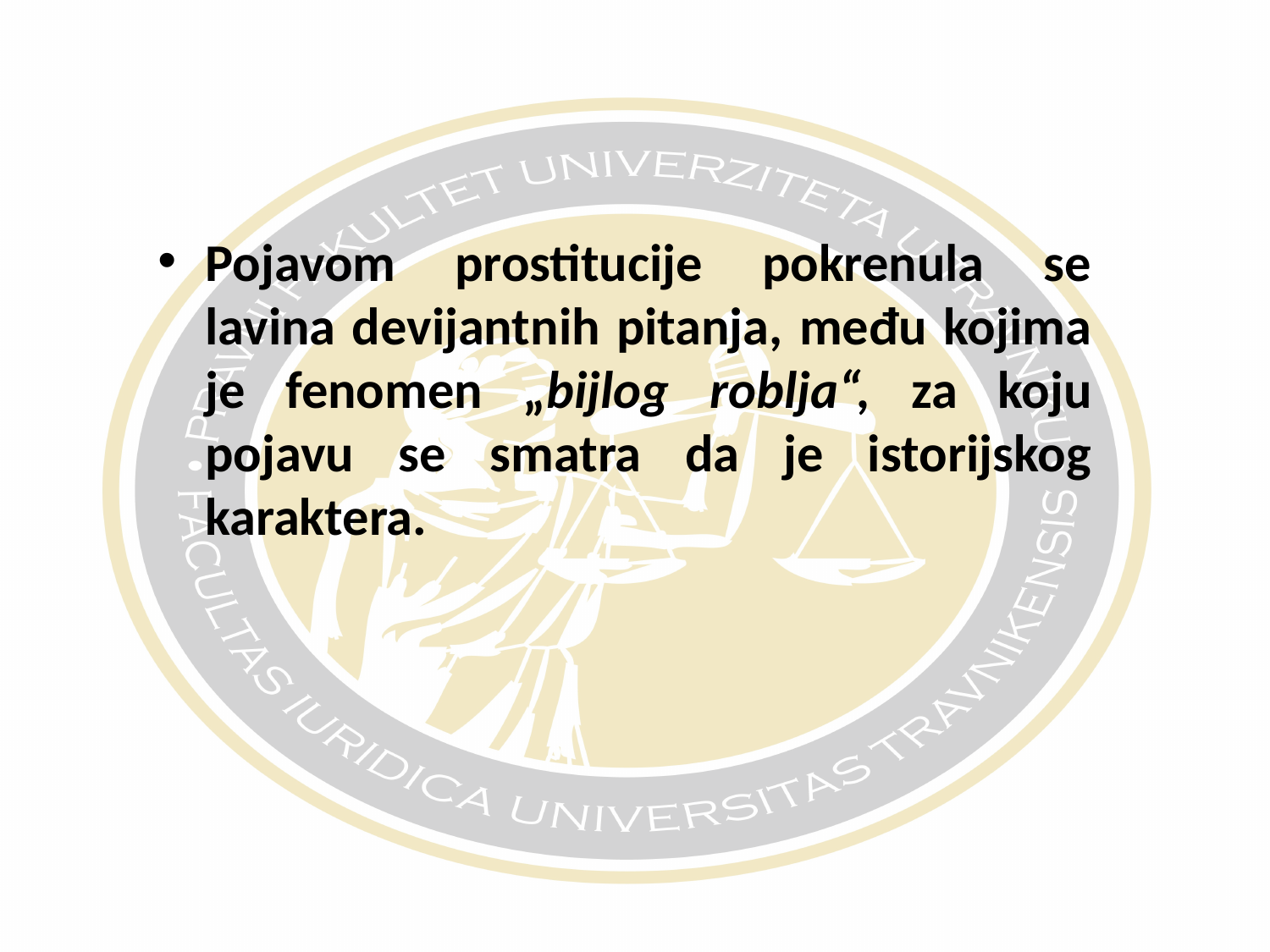

#
Pojavom prostitucije pokrenula se lavina devijantnih pitanja, među kojima je fenomen „bijlog roblja“, za koju pojavu se smatra da je istorijskog karaktera.